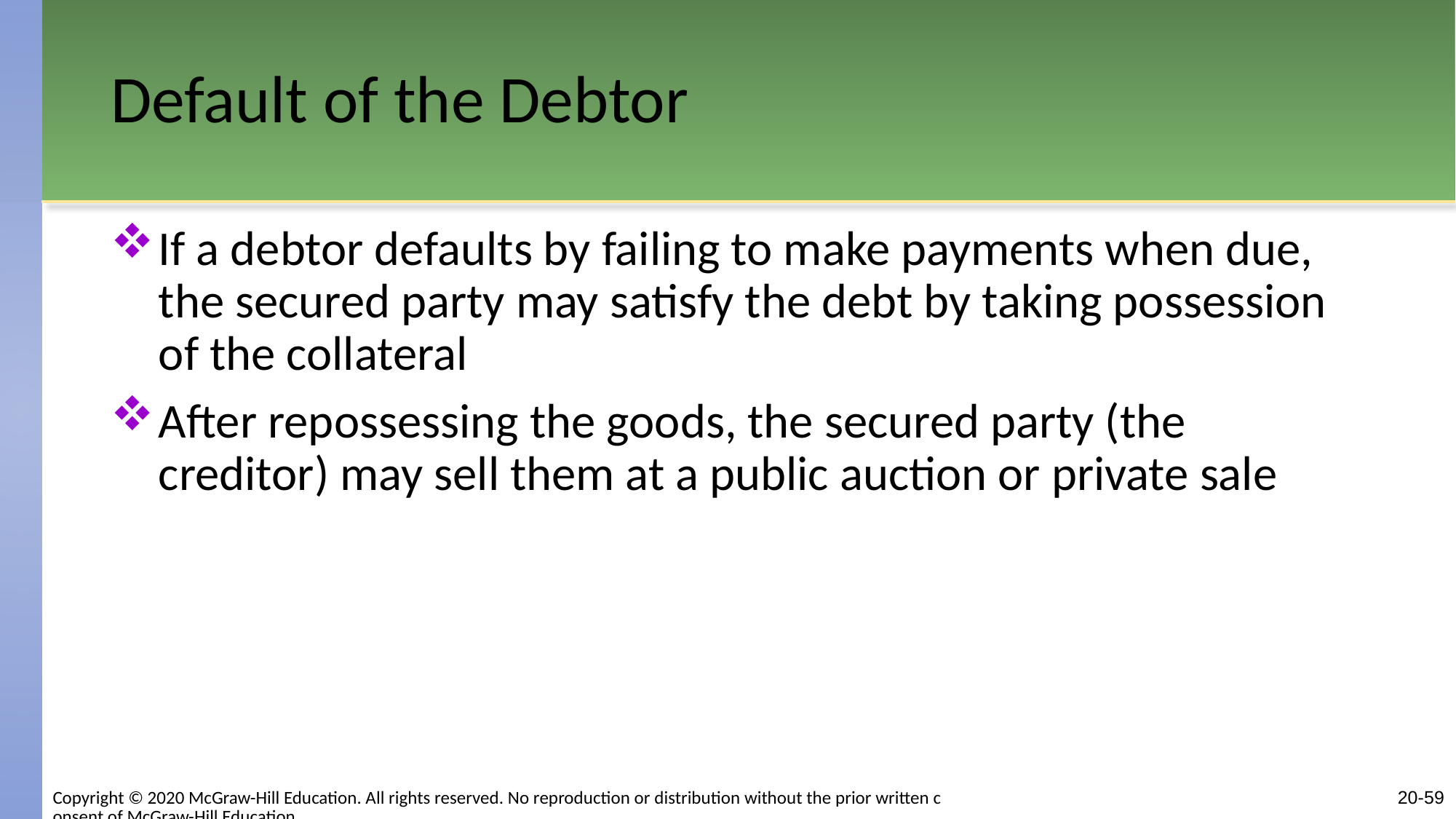

# Default of the Debtor
If a debtor defaults by failing to make payments when due, the secured party may satisfy the debt by taking possession of the collateral
After repossessing the goods, the secured party (the creditor) may sell them at a public auction or private sale
Copyright © 2020 McGraw-Hill Education. All rights reserved. No reproduction or distribution without the prior written consent of McGraw-Hill Education.
20-59